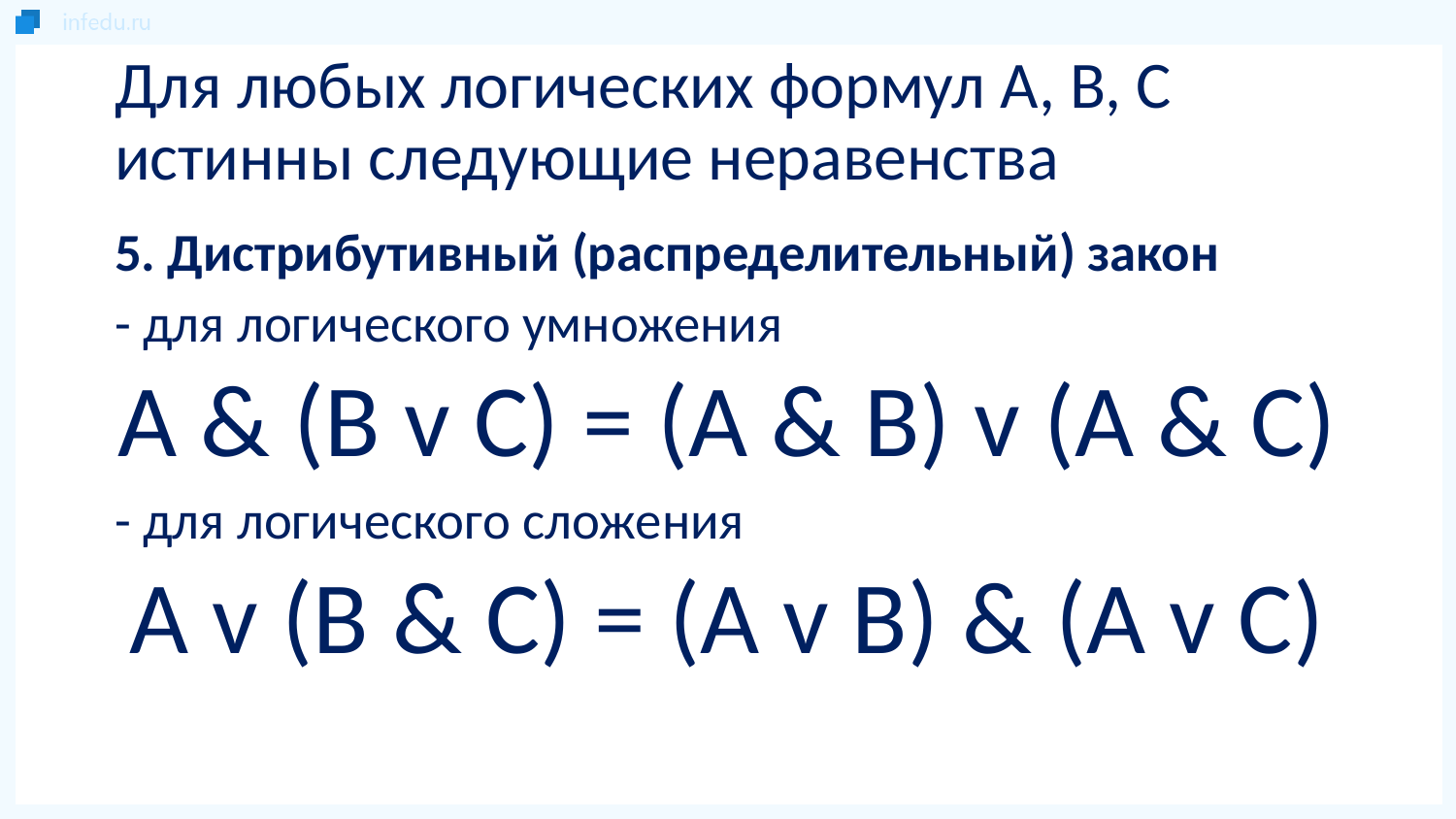

# Для любых логических формул A, B, C истинны следующие неравенства
5. Дистрибутивный (распределительный) закон
- для логического умножения
A & (B v C) = (A & B) v (A & C)
- для логического сложения
A v (B & C) = (A v B) & (A v C)